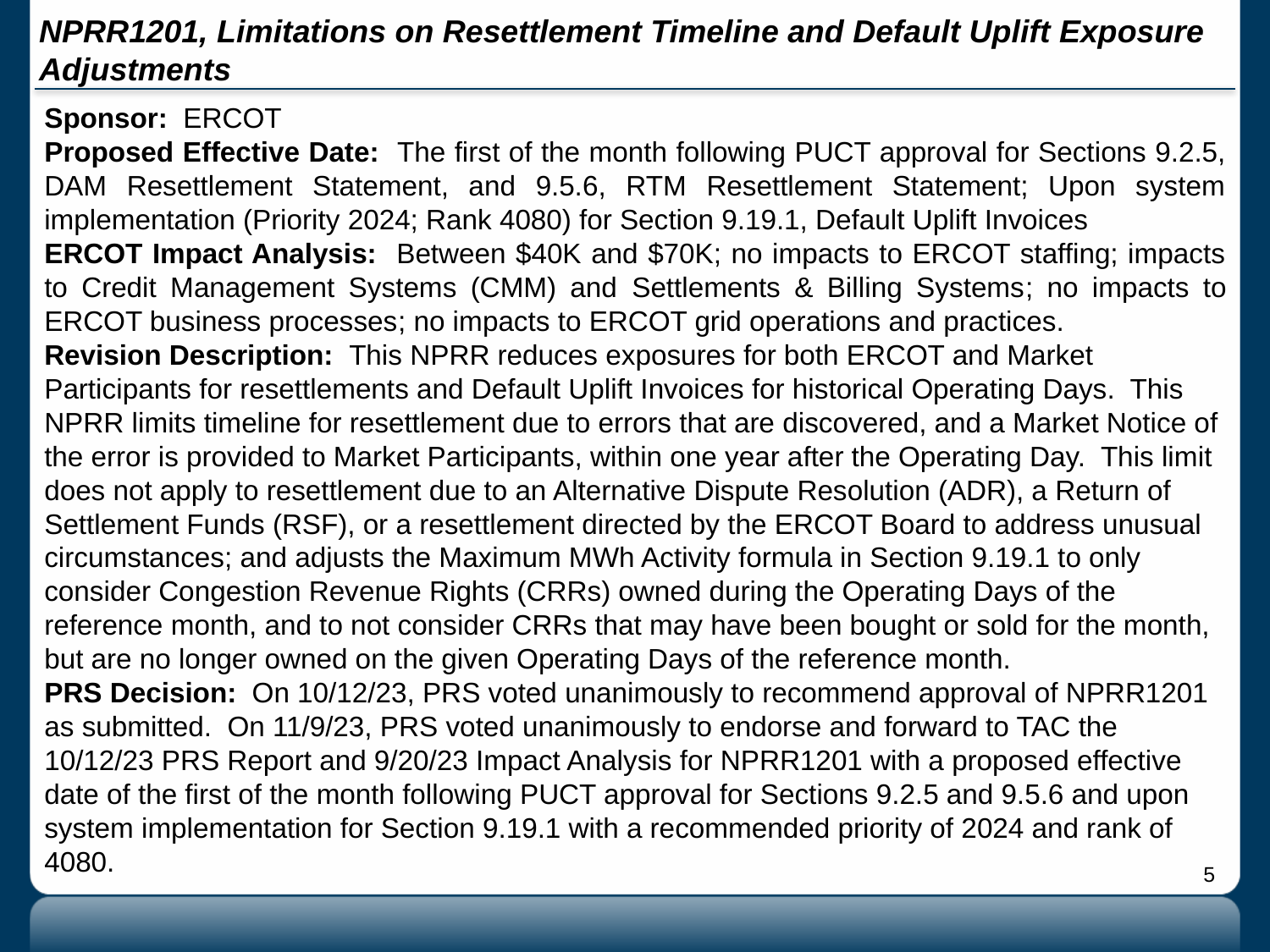

# NPRR1201, Limitations on Resettlement Timeline and Default Uplift Exposure Adjustments
Sponsor:  ERCOT
Proposed Effective Date:  The first of the month following PUCT approval for Sections 9.2.5, DAM Resettlement Statement, and 9.5.6, RTM Resettlement Statement; Upon system implementation (Priority 2024; Rank 4080) for Section 9.19.1, Default Uplift Invoices
ERCOT Impact Analysis:  Between $40K and $70K; no impacts to ERCOT staffing; impacts to Credit Management Systems (CMM) and Settlements & Billing Systems; no impacts to ERCOT business processes; no impacts to ERCOT grid operations and practices.
Revision Description:  This NPRR reduces exposures for both ERCOT and Market Participants for resettlements and Default Uplift Invoices for historical Operating Days.  This NPRR limits timeline for resettlement due to errors that are discovered, and a Market Notice of the error is provided to Market Participants, within one year after the Operating Day.  This limit does not apply to resettlement due to an Alternative Dispute Resolution (ADR), a Return of Settlement Funds (RSF), or a resettlement directed by the ERCOT Board to address unusual circumstances; and adjusts the Maximum MWh Activity formula in Section 9.19.1 to only consider Congestion Revenue Rights (CRRs) owned during the Operating Days of the reference month, and to not consider CRRs that may have been bought or sold for the month, but are no longer owned on the given Operating Days of the reference month.
PRS Decision:  On 10/12/23, PRS voted unanimously to recommend approval of NPRR1201 as submitted.  On 11/9/23, PRS voted unanimously to endorse and forward to TAC the 10/12/23 PRS Report and 9/20/23 Impact Analysis for NPRR1201 with a proposed effective date of the first of the month following PUCT approval for Sections 9.2.5 and 9.5.6 and upon system implementation for Section 9.19.1 with a recommended priority of 2024 and rank of 4080.